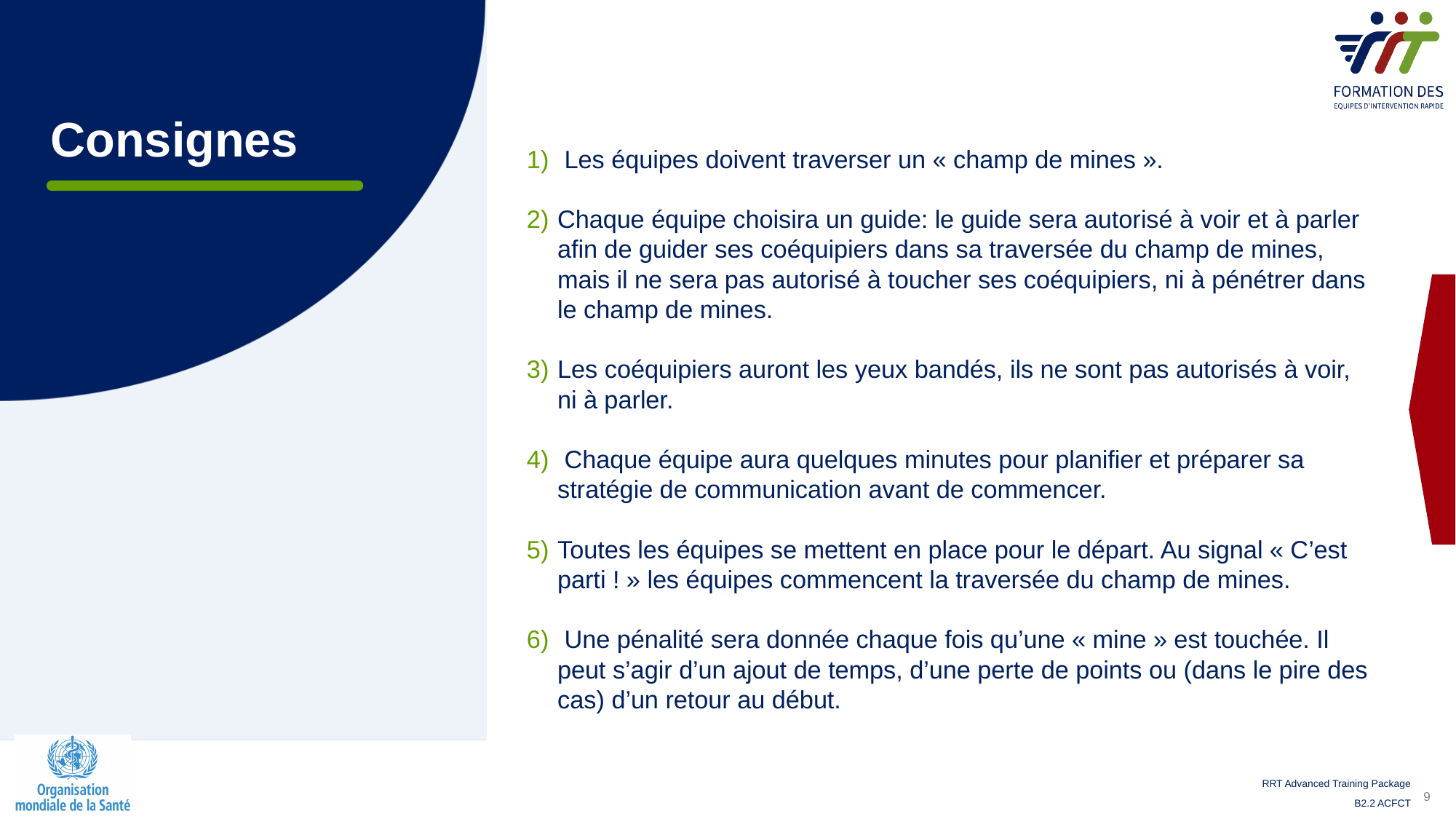

Consignes
 Les équipes doivent traverser un « champ de mines ».

Chaque équipe choisira un guide: le guide sera autorisé à voir et à parler afin de guider ses coéquipiers dans sa traversée du champ de mines, mais il ne sera pas autorisé à toucher ses coéquipiers, ni à pénétrer dans le champ de mines.

Les coéquipiers auront les yeux bandés, ils ne sont pas autorisés à voir, ni à parler.

 Chaque équipe aura quelques minutes pour planifier et préparer sa stratégie de communication avant de commencer.

Toutes les équipes se mettent en place pour le départ. Au signal « C’est parti ! » les équipes commencent la traversée du champ de mines.

 Une pénalité sera donnée chaque fois qu’une « mine » est touchée. Il peut s’agir d’un ajout de temps, d’une perte de points ou (dans le pire des cas) d’un retour au début.